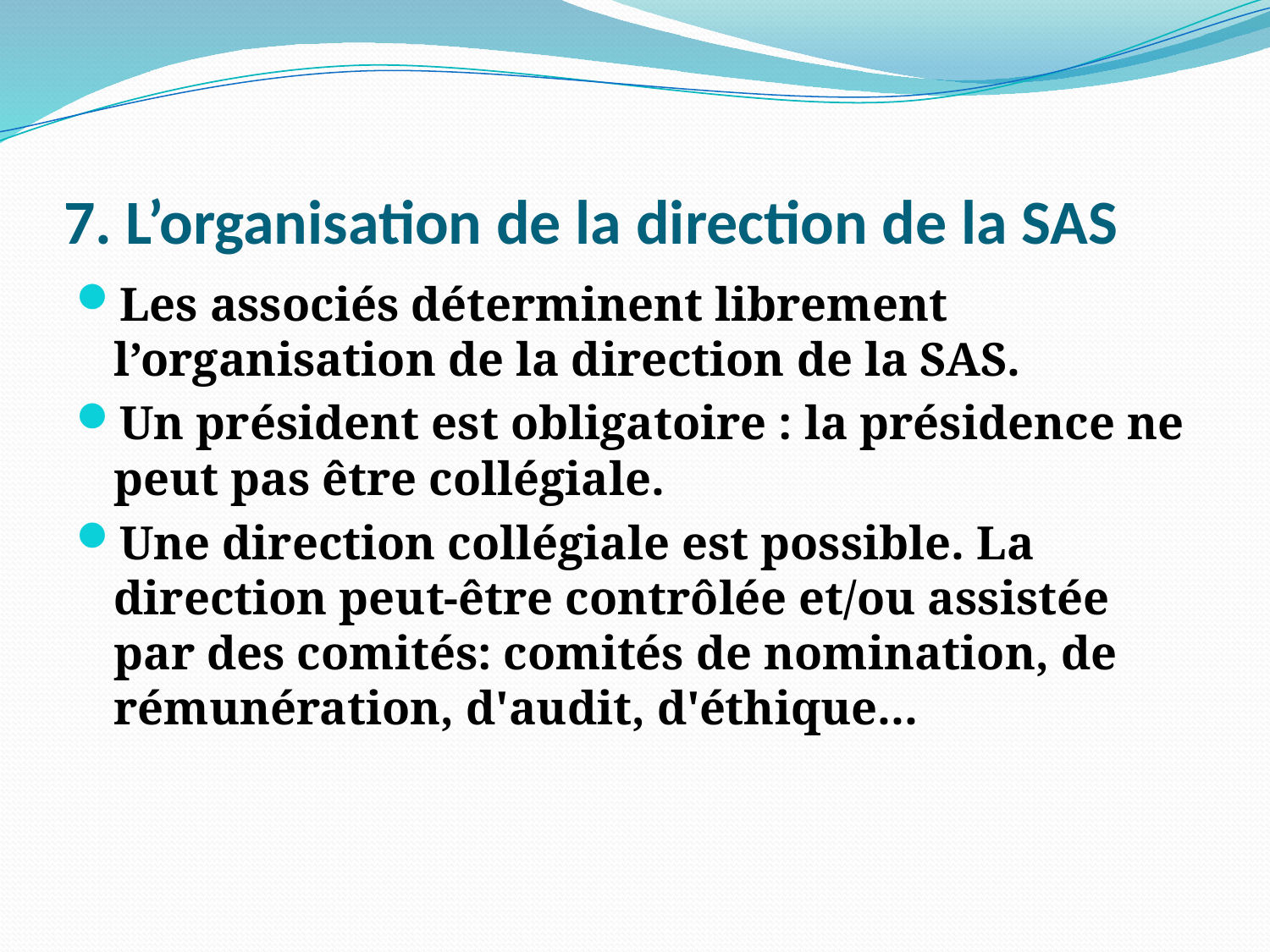

# 7. L’organisation de la direction de la SAS
Les associés déterminent librement l’organisation de la direction de la SAS.
Un président est obligatoire : la présidence ne peut pas être collégiale.
Une direction collégiale est possible. La direction peut-être contrôlée et/ou assistée par des comités: comités de nomination, de rémunération, d'audit, d'éthique...